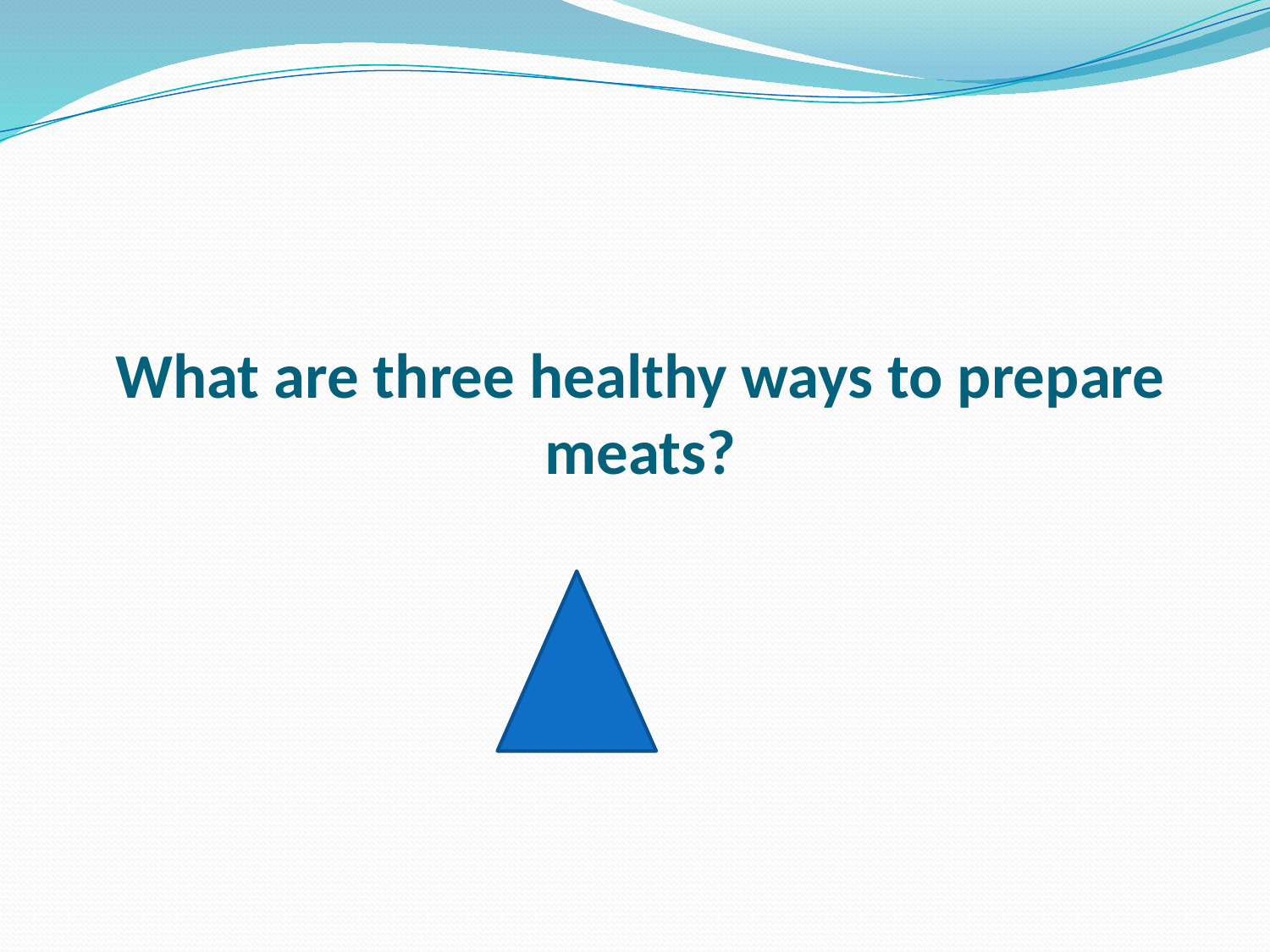

# What are three healthy ways to prepare meats?